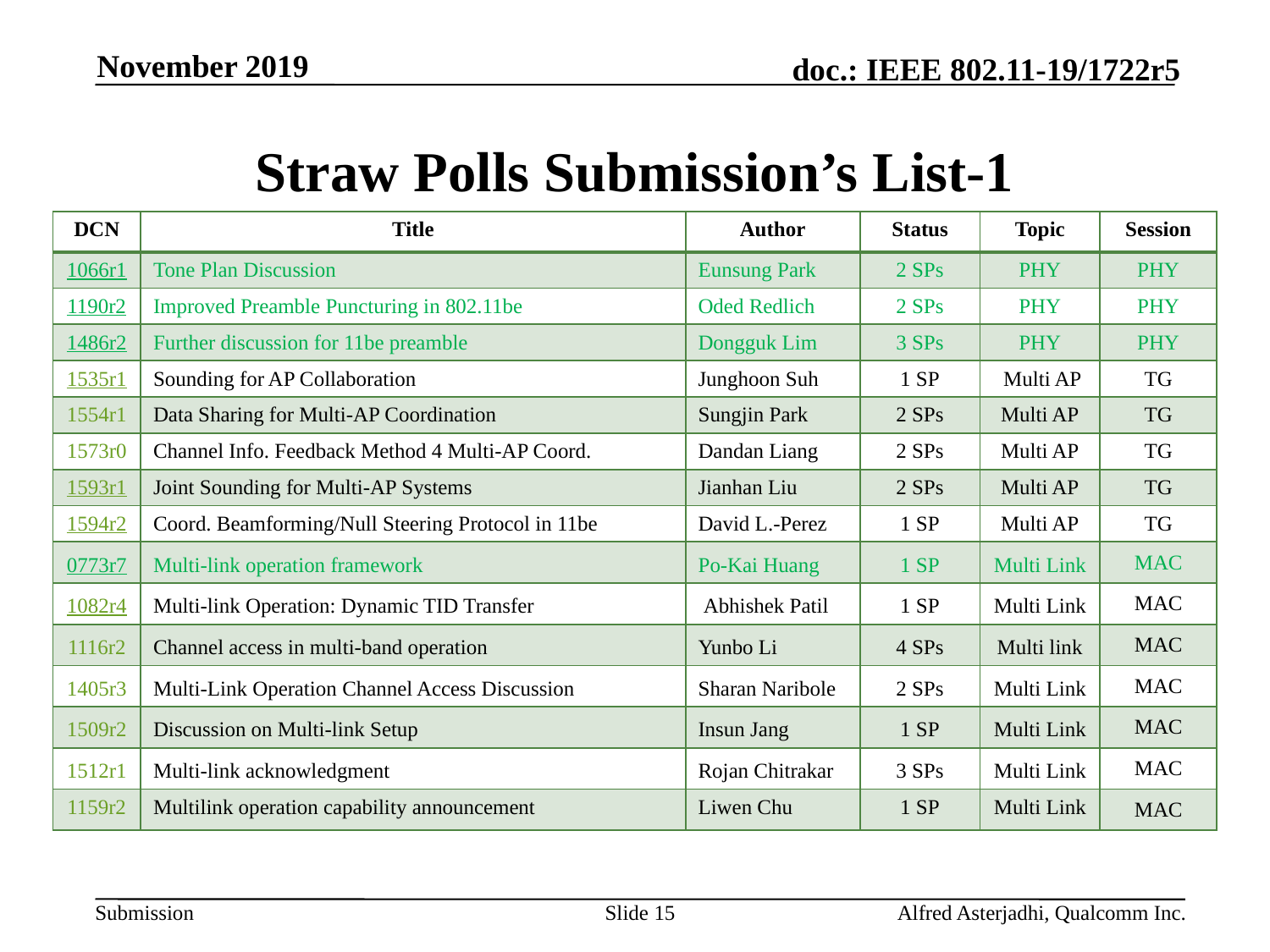

November 2019
# Straw Polls Submission’s List-1
| DCN | Title | Author | Status | Topic | Session |
| --- | --- | --- | --- | --- | --- |
| 1066r1 | Tone Plan Discussion | Eunsung Park | 2 SPs | PHY | PHY |
| 1190r2 | Improved Preamble Puncturing in 802.11be | Oded Redlich | 2 SPs | PHY | PHY |
| 1486r2 | Further discussion for 11be preamble | Dongguk Lim | 3 SPs | PHY | PHY |
| 1535r1 | Sounding for AP Collaboration | Junghoon Suh | 1 SP | Multi AP | TG |
| 1554r1 | Data Sharing for Multi-AP Coordination | Sungjin Park | 2 SPs | Multi AP | TG |
| 1573r0 | Channel Info. Feedback Method 4 Multi-AP Coord. | Dandan Liang | 2 SPs | Multi AP | TG |
| 1593r1 | Joint Sounding for Multi-AP Systems | Jianhan Liu | 2 SPs | Multi AP | TG |
| 1594r2 | Coord. Beamforming/Null Steering Protocol in 11be | David L.-Perez | 1 SP | Multi AP | TG |
| 0773r7 | Multi-link operation framework | Po-Kai Huang | 1 SP | Multi Link | MAC |
| 1082r4 | Multi-link Operation: Dynamic TID Transfer | Abhishek Patil | 1 SP | Multi Link | MAC |
| 1116r2 | Channel access in multi-band operation | Yunbo Li | 4 SPs | Multi link | MAC |
| 1405r3 | Multi-Link Operation Channel Access Discussion | Sharan Naribole | 2 SPs | Multi Link | MAC |
| 1509r2 | Discussion on Multi-link Setup | Insun Jang | 1 SP | Multi Link | MAC |
| 1512r1 | Multi-link acknowledgment | Rojan Chitrakar | 3 SPs | Multi Link | MAC |
| 1159r2 | Multilink operation capability announcement | Liwen Chu | 1 SP | Multi Link | MAC |
Slide 15
Alfred Asterjadhi, Qualcomm Inc.